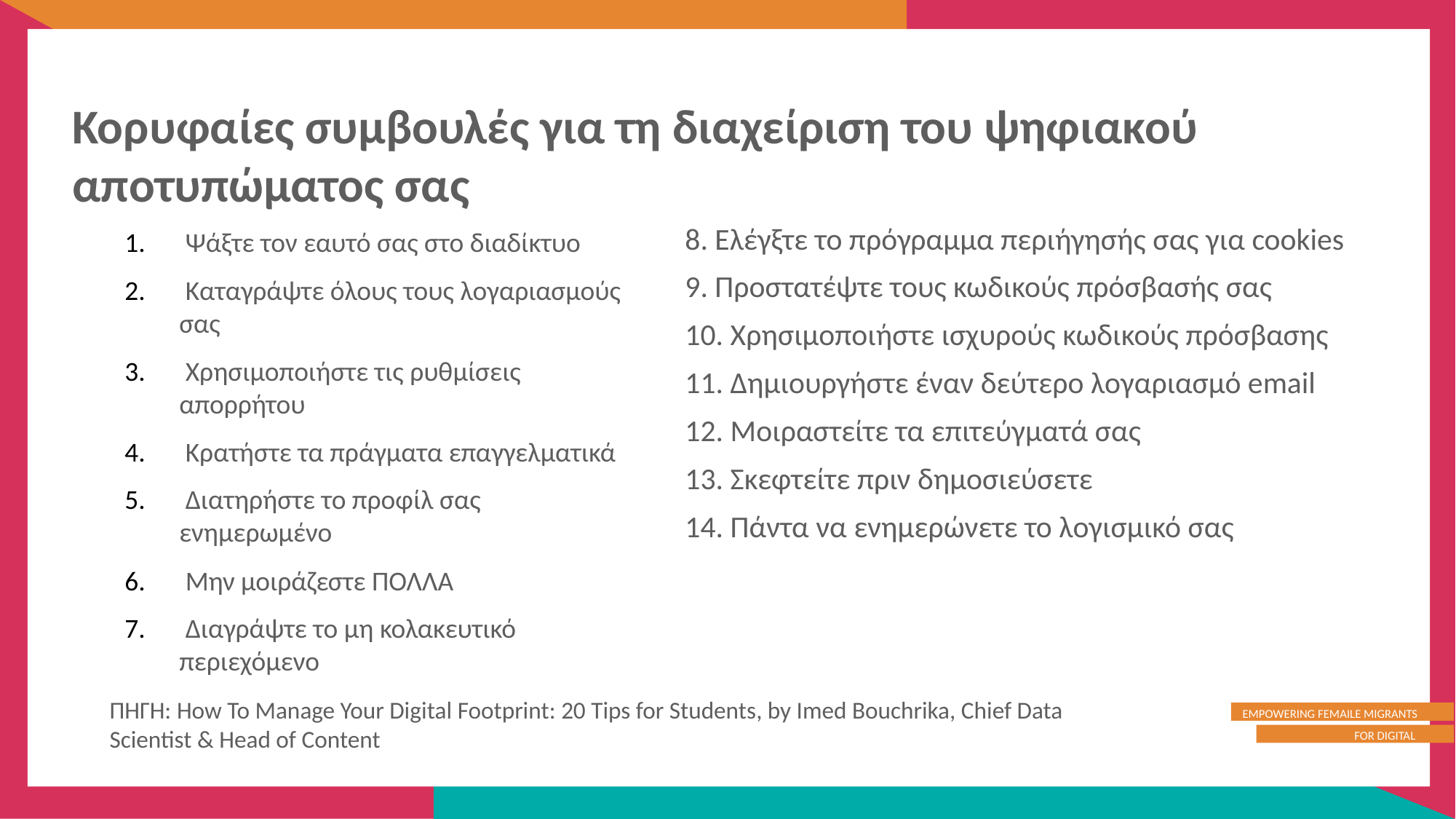

Κορυφαίες συμβουλές για τη διαχείριση του ψηφιακού αποτυπώματος σας
8. Ελέγξτε το πρόγραμμα περιήγησής σας για cookies
9. Προστατέψτε τους κωδικούς πρόσβασής σας
10. Χρησιμοποιήστε ισχυρούς κωδικούς πρόσβασης
11. Δημιουργήστε έναν δεύτερο λογαριασμό email
12. Μοιραστείτε τα επιτεύγματά σας
13. Σκεφτείτε πριν δημοσιεύσετε
14. Πάντα να ενημερώνετε το λογισμικό σας
 Ψάξτε τον εαυτό σας στο διαδίκτυο
 Καταγράψτε όλους τους λογαριασμούς σας
 Χρησιμοποιήστε τις ρυθμίσεις απορρήτου
 Κρατήστε τα πράγματα επαγγελματικά
 Διατηρήστε το προφίλ σας ενημερωμένο
 Μην μοιράζεστε ΠΟΛΛΆ
 Διαγράψτε το μη κολακευτικό περιεχόμενο
ΠΗΓΗ: How To Manage Your Digital Footprint: 20 Tips for Students, by Imed Bouchrika, Chief Data Scientist & Head of Content